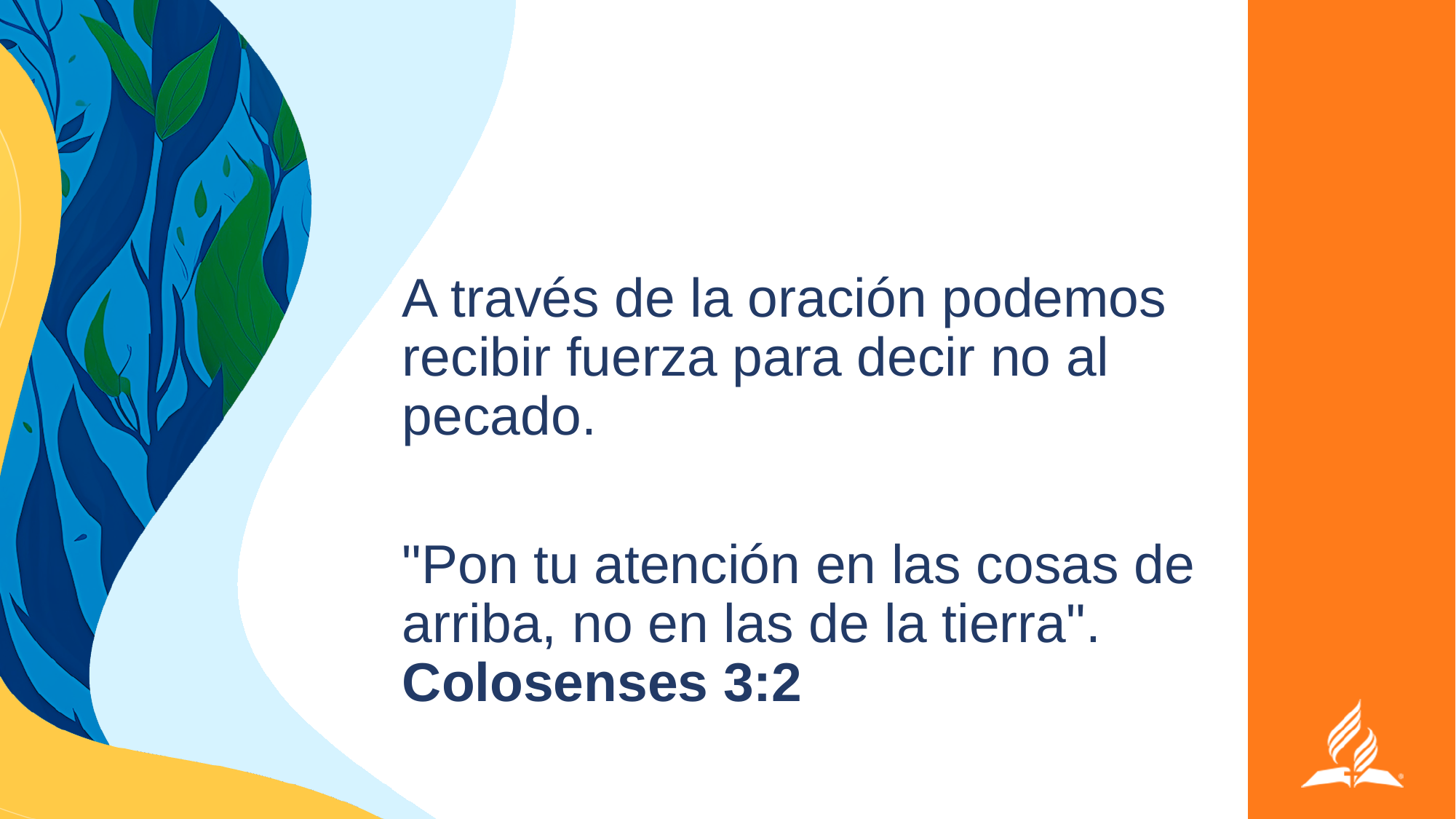

A través de la oración podemos recibir fuerza para decir no al pecado.

"Pon tu atención en las cosas de arriba, no en las de la tierra". Colosenses 3:2